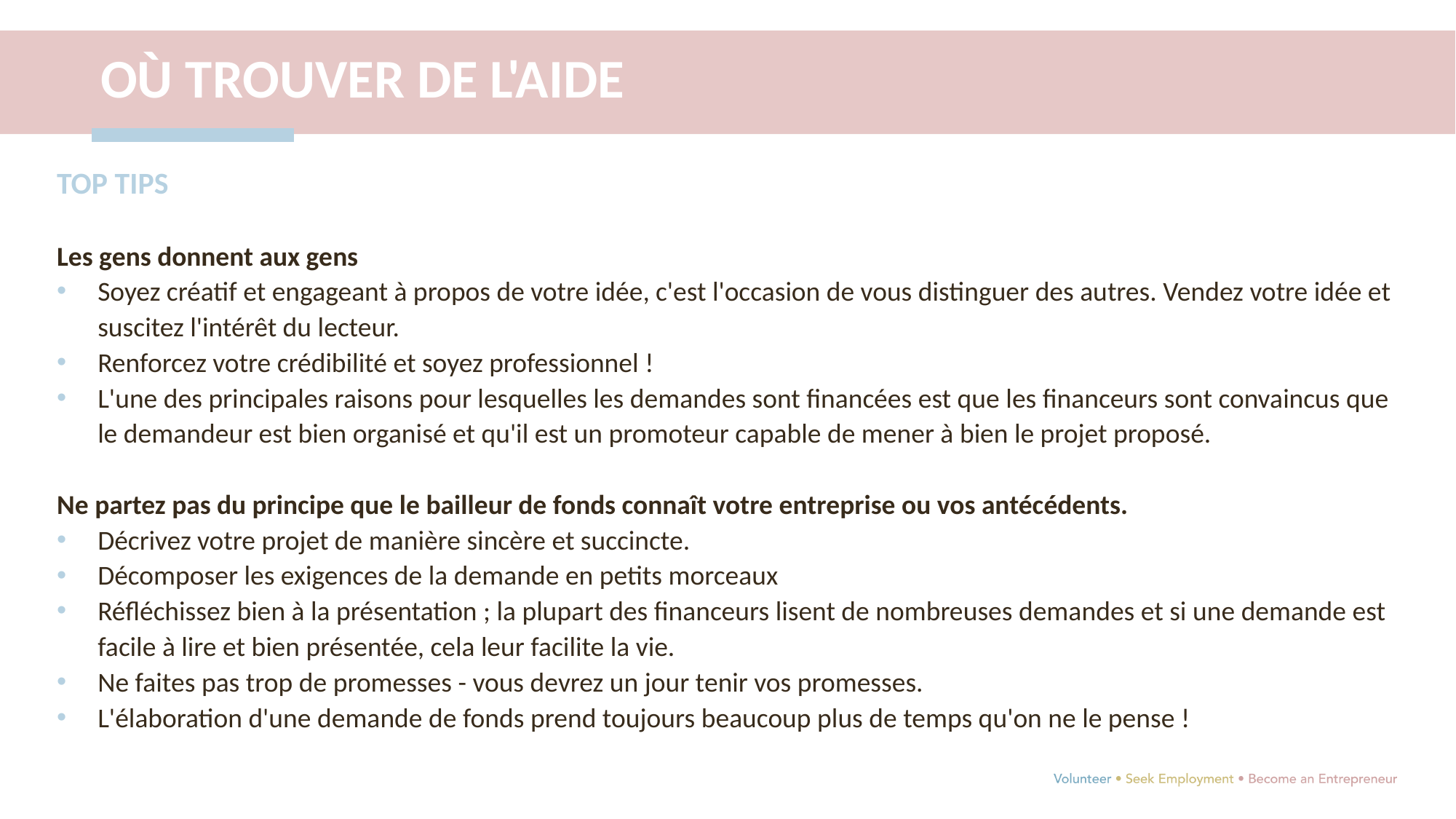

OÙ TROUVER DE L'AIDE
TOP TIPS

Les gens donnent aux gens
Soyez créatif et engageant à propos de votre idée, c'est l'occasion de vous distinguer des autres. Vendez votre idée et suscitez l'intérêt du lecteur.
Renforcez votre crédibilité et soyez professionnel !
L'une des principales raisons pour lesquelles les demandes sont financées est que les financeurs sont convaincus que le demandeur est bien organisé et qu'il est un promoteur capable de mener à bien le projet proposé.

Ne partez pas du principe que le bailleur de fonds connaît votre entreprise ou vos antécédents.
Décrivez votre projet de manière sincère et succincte.
Décomposer les exigences de la demande en petits morceaux
Réfléchissez bien à la présentation ; la plupart des financeurs lisent de nombreuses demandes et si une demande est facile à lire et bien présentée, cela leur facilite la vie.
Ne faites pas trop de promesses - vous devrez un jour tenir vos promesses.
L'élaboration d'une demande de fonds prend toujours beaucoup plus de temps qu'on ne le pense !